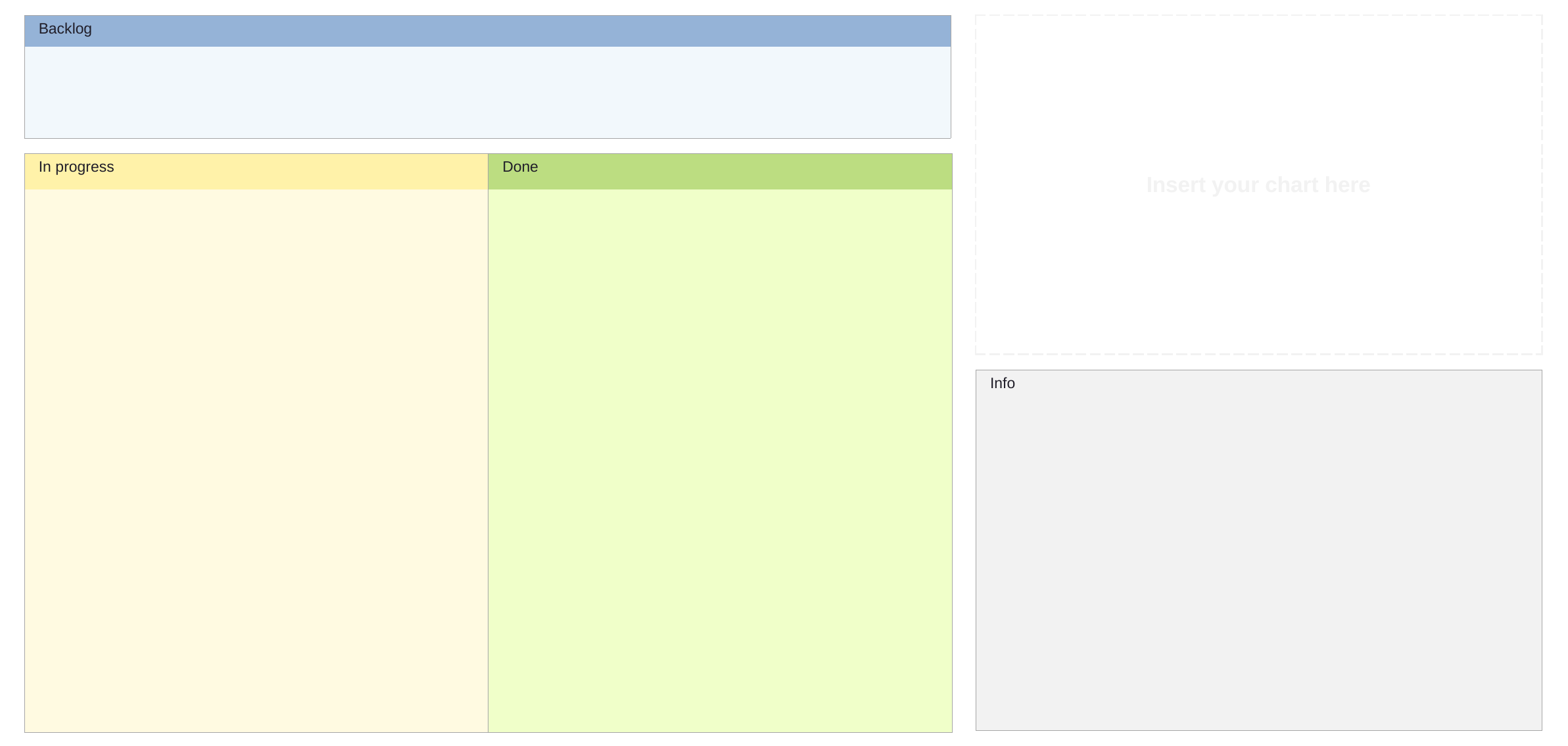

| Backlog |
| --- |
|  |
| Insert your chart here |
| --- |
| In progress | Done |
| --- | --- |
|  |  |
| Info |
| --- |
|  |